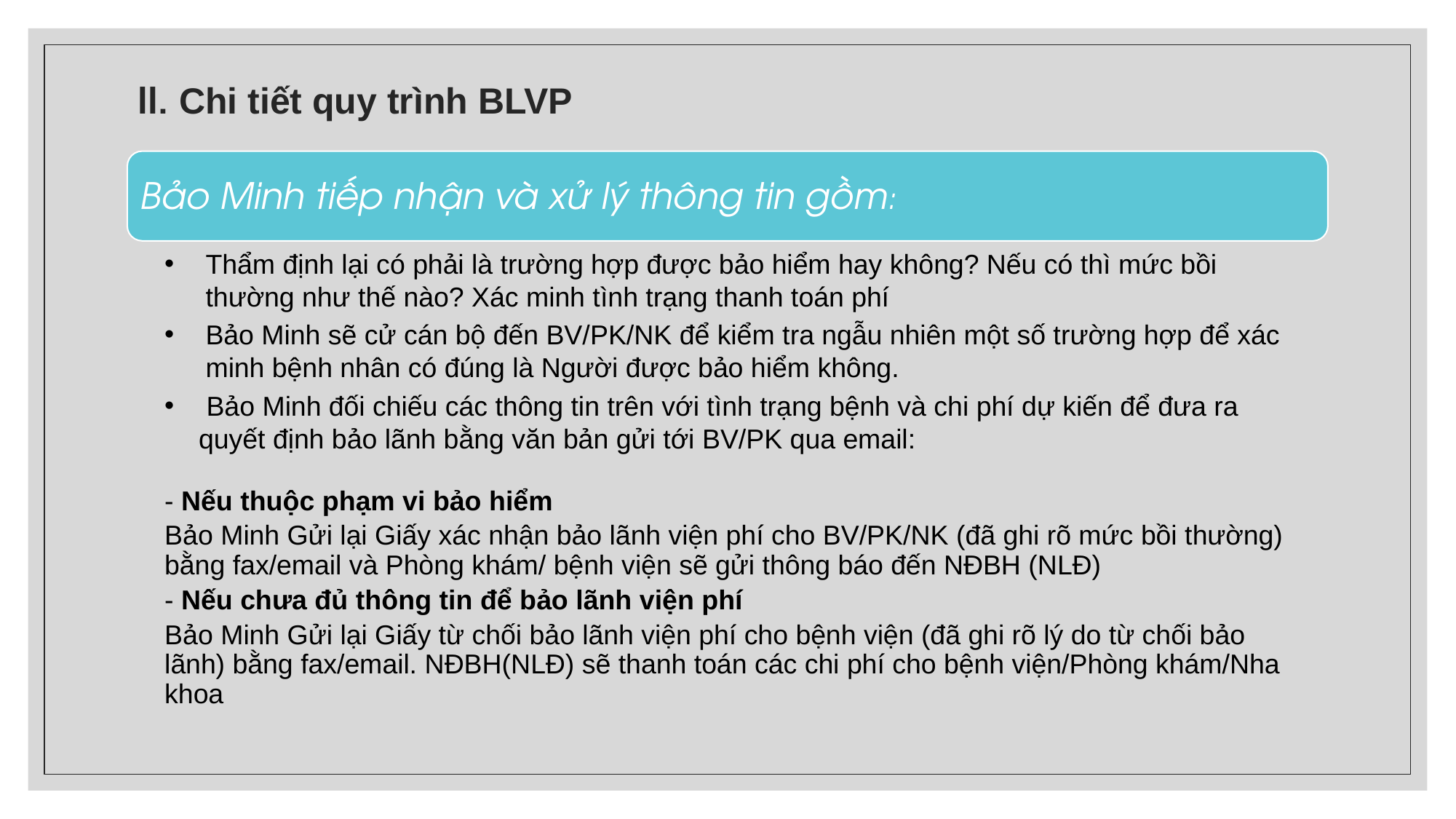

# II. Chi tiết quy trình BLVP
Bảo Minh tiếp nhận và xử lý thông tin gồm:

Thẩm định lại có phải là trường hợp được bảo hiểm hay không? Nếu có thì mức bồi thường như thế nào? Xác minh tình trạng thanh toán phí
Bảo Minh sẽ cử cán bộ đến BV/PK/NK để kiểm tra ngẫu nhiên một số trường hợp để xác minh bệnh nhân có đúng là Người được bảo hiểm không.
 Bảo Minh đối chiếu các thông tin trên với tình trạng bệnh và chi phí dự kiến để đưa ra quyết định bảo lãnh bằng văn bản gửi tới BV/PK qua email:

- Nếu thuộc phạm vi bảo hiểm
Bảo Minh Gửi lại Giấy xác nhận bảo lãnh viện phí cho BV/PK/NK (đã ghi rõ mức bồi thường) bằng fax/email và Phòng khám/ bệnh viện sẽ gửi thông báo đến NĐBH (NLĐ)
- Nếu chưa đủ thông tin để bảo lãnh viện phí
Bảo Minh Gửi lại Giấy từ chối bảo lãnh viện phí cho bệnh viện (đã ghi rõ lý do từ chối bảo lãnh) bằng fax/email. NĐBH(NLĐ) sẽ thanh toán các chi phí cho bệnh viện/Phòng khám/Nha khoa